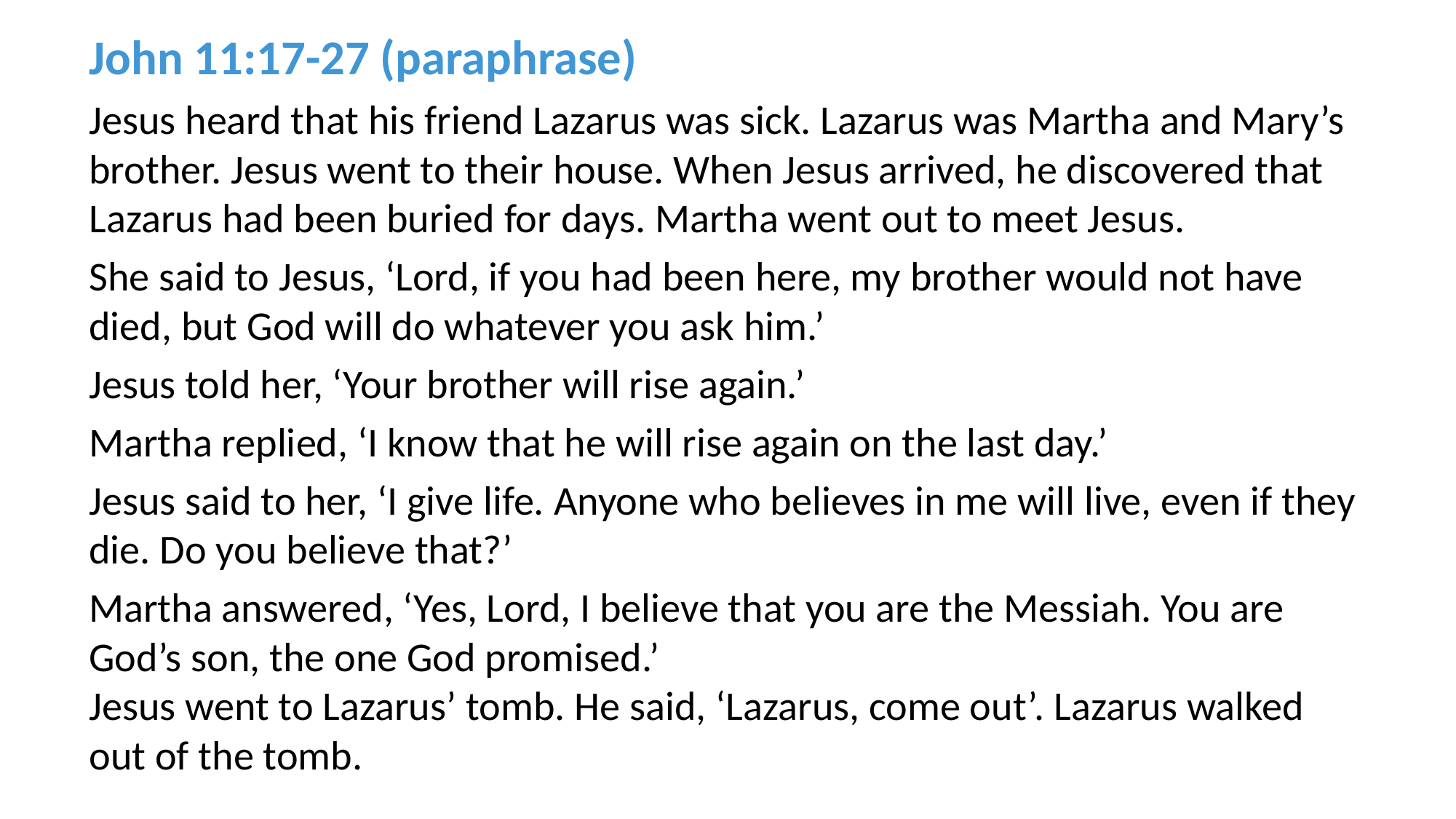

John 11:17-27 (paraphrase)
Jesus heard that his friend Lazarus was sick. Lazarus was Martha and Mary’s brother. Jesus went to their house. When Jesus arrived, he discovered that Lazarus had been buried for days. Martha went out to meet Jesus.
She said to Jesus, ‘Lord, if you had been here, my brother would not have died, but God will do whatever you ask him.’
Jesus told her, ‘Your brother will rise again.’
Martha replied, ‘I know that he will rise again on the last day.’
Jesus said to her, ‘I give life. Anyone who believes in me will live, even if they die. Do you believe that?’
Martha answered, ‘Yes, Lord, I believe that you are the Messiah. You are God’s son, the one God promised.’
Jesus went to Lazarus’ tomb. He said, ‘Lazarus, come out’. Lazarus walked out of the tomb.